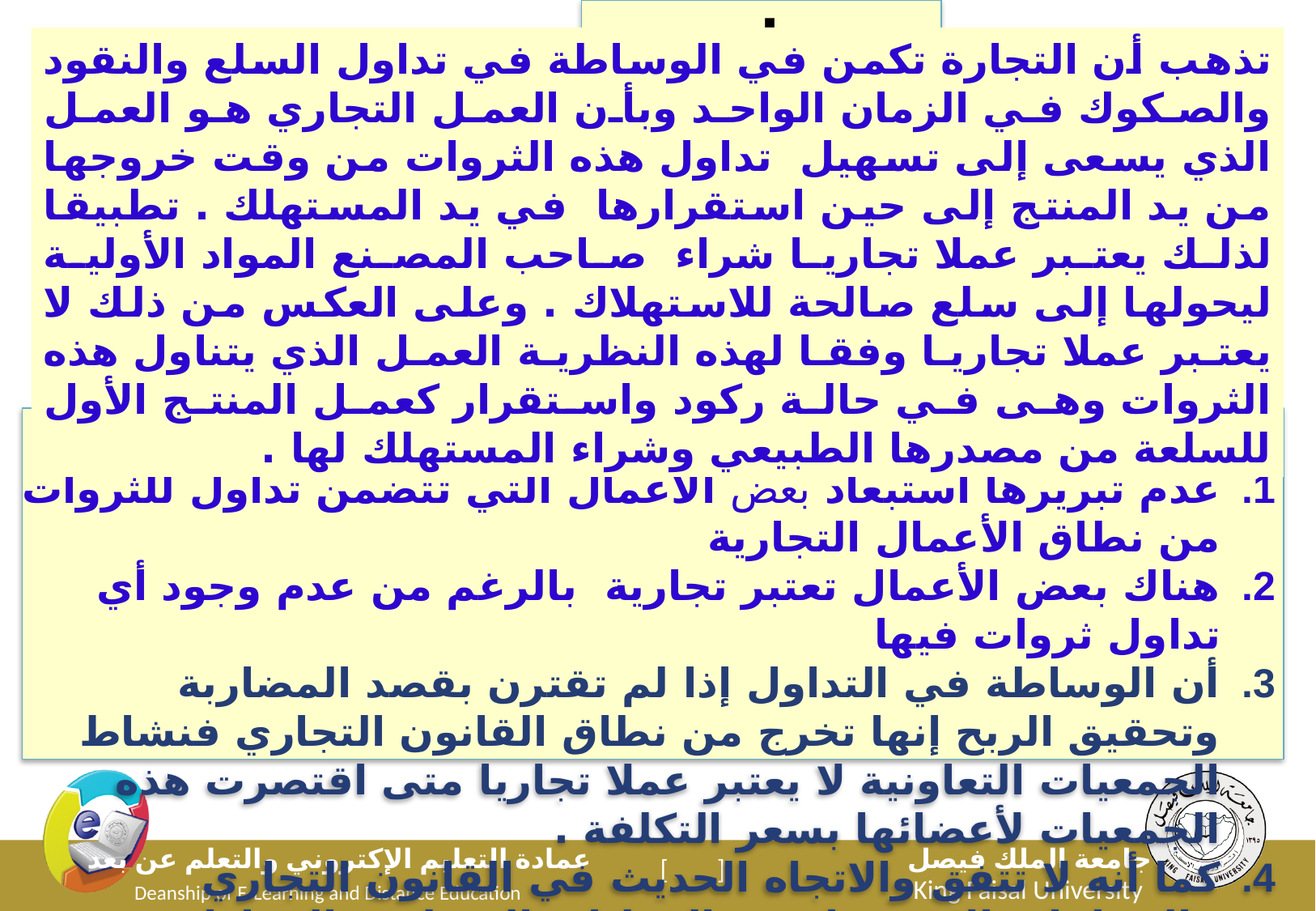

نظرية التداول
تذهب أن التجارة تكمن في الوساطة في تداول السلع والنقود والصكوك في الزمان الواحد وبأن العمل التجاري هو العمل الذي يسعى إلى تسهيل  تداول هذه الثروات من وقت خروجها من يد المنتج إلى حين استقرارها  في يد المستهلك . تطبيقا لذلك يعتبر عملا تجاريا شراء  صاحب المصنع المواد الأولية ليحولها إلى سلع صالحة للاستهلاك . وعلى العكس من ذلك لا يعتبر عملا تجاريا وفقا لهذه النظرية العمل الذي يتناول هذه الثروات وهى في حالة ركود واستقرار كعمل المنتج الأول للسلعة من مصدرها الطبيعي وشراء المستهلك لها .
نقد النظرية :
عدم تبريرها استبعاد بعض الأعمال التي تتضمن تداول للثروات من نطاق الأعمال التجارية
هناك بعض الأعمال تعتبر تجارية  بالرغم من عدم وجود أي تداول ثروات فيها
أن الوساطة في التداول إذا لم تقترن بقصد المضاربة وتحقيق الربح إنها تخرج من نطاق القانون التجاري فنشاط الجمعيات التعاونية لا يعتبر عملا تجاريا متى اقتصرت هذه الجمعيات لأعضائها بسعر التكلفة .
كما أنه لا تتفق والاتجاه الحديث في القانون التجاري فالصناعات الاستخراجية والعمليات المتعلقة بالعقارات تعتبر وقفا لمنطوق هذه النظرية أعمالا مدنية .